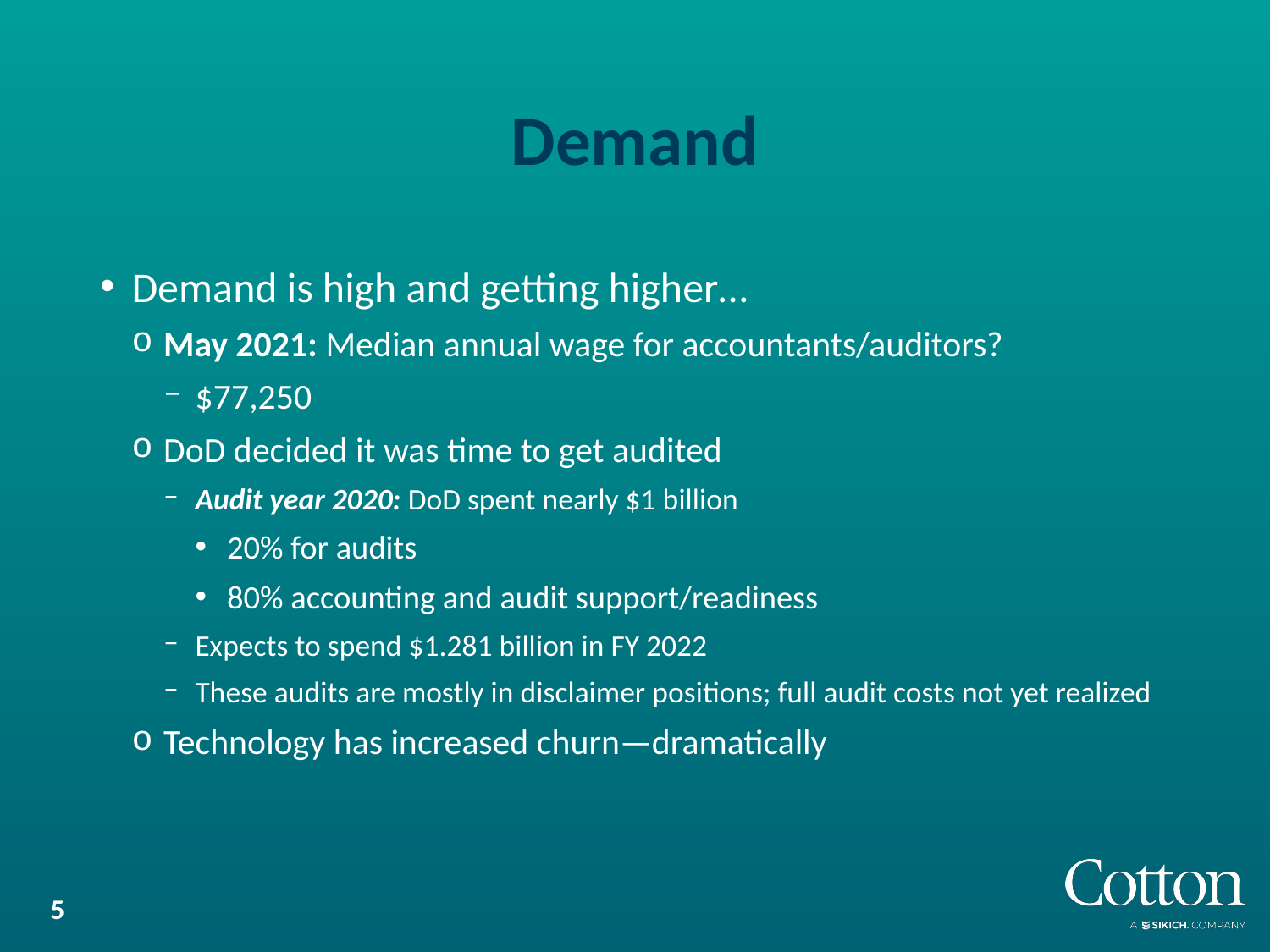

# Demand
Demand is high and getting higher…
May 2021: Median annual wage for accountants/auditors?
$77,250
DoD decided it was time to get audited
Audit year 2020: DoD spent nearly $1 billion
20% for audits
80% accounting and audit support/readiness
Expects to spend $1.281 billion in FY 2022
These audits are mostly in disclaimer positions; full audit costs not yet realized
Technology has increased churn—dramatically

5